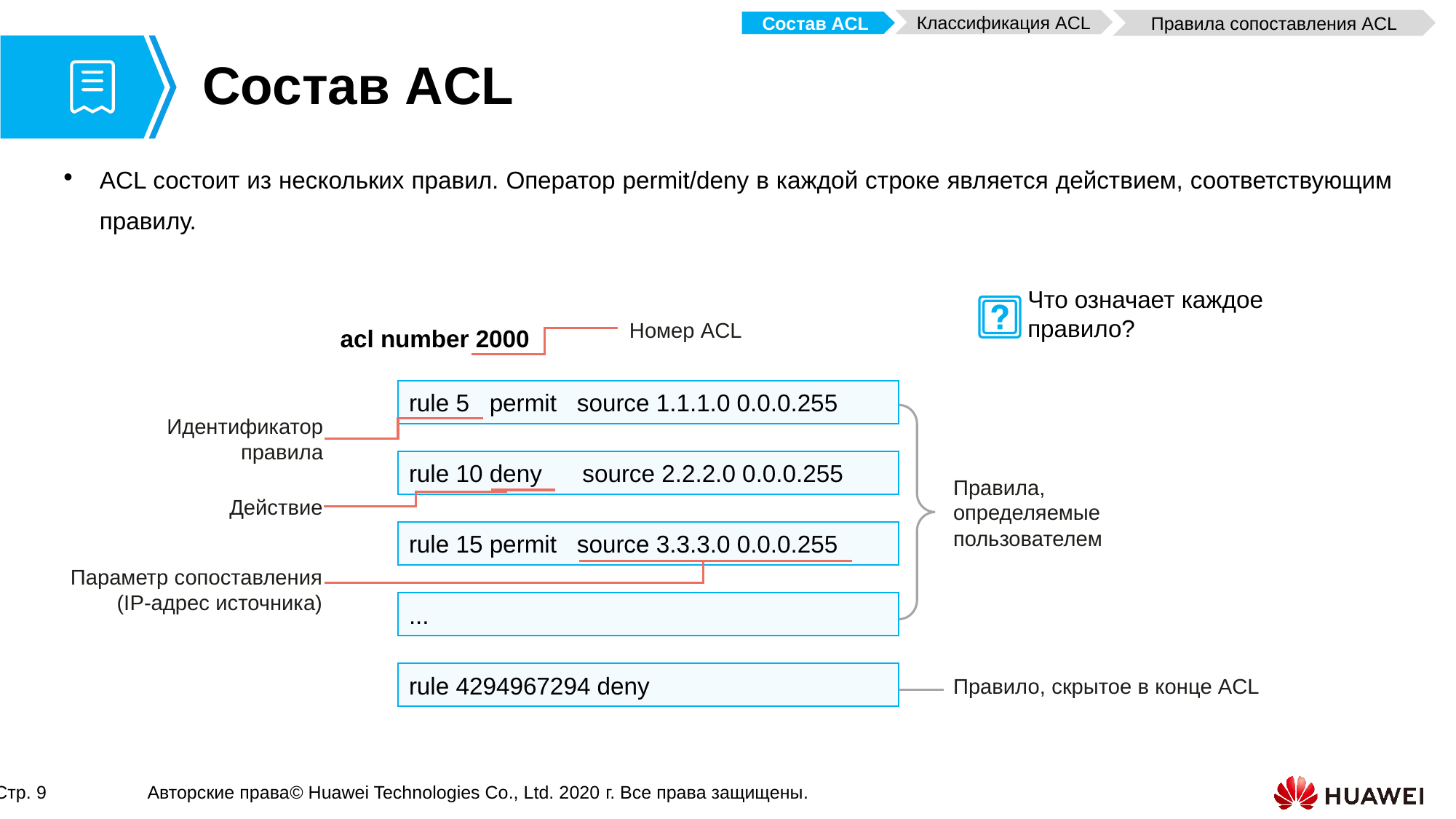

Классификация ACL
Правила сопоставления ACL
Состав ACL
# Состав ACL
ACL состоит из нескольких правил. Оператор permit/deny в каждой строке является действием, соответствующим правилу.
Что означает каждое правило?

Номер ACL
acl number 2000
rule 5   permit   source 1.1.1.0 0.0.0.255

Идентификатор правила
rule 10 deny      source 2.2.2.0 0.0.0.255
Действие
Правила, определяемые пользователем
rule 15 permit   source 3.3.3.0 0.0.0.255
Параметр сопоставления
(IP-адрес источника)
...
rule 4294967294 deny
Правило, скрытое в конце ACL